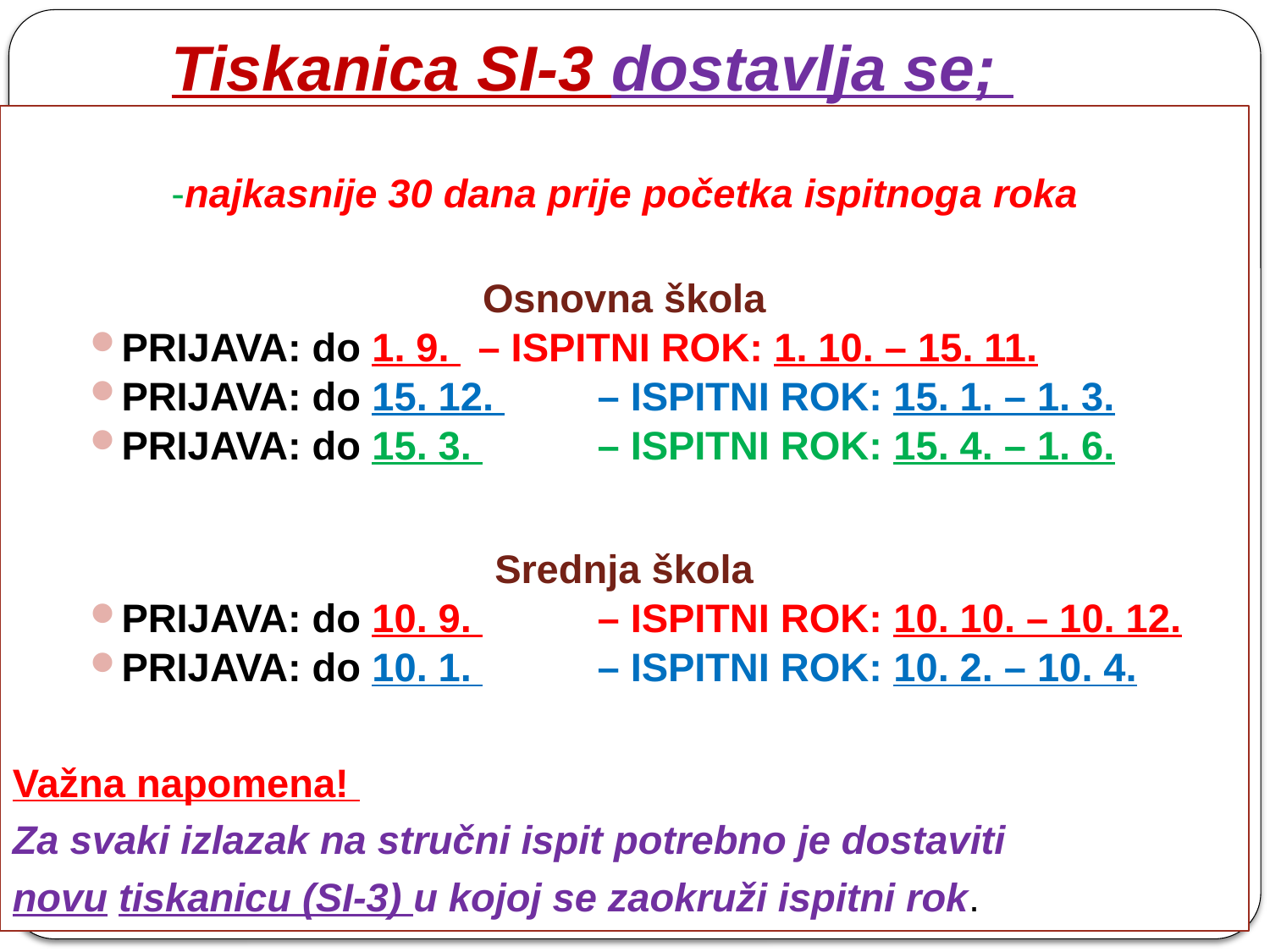

# Tiskanica SI-3 dostavlja se;

-najkasnije 30 dana prije početka ispitnoga roka

Osnovna škola
PRIJAVA: do 1. 9. 	– ISPITNI ROK: 1. 10. – 15. 11.
PRIJAVA: do 15. 12. 	– ISPITNI ROK: 15. 1. – 1. 3.
PRIJAVA: do 15. 3. 	– ISPITNI ROK: 15. 4. – 1. 6.

Srednja škola
PRIJAVA: do 10. 9. 	– ISPITNI ROK: 10. 10. – 10. 12.
PRIJAVA: do 10. 1. 	– ISPITNI ROK: 10. 2. – 10. 4.

Važna napomena!
Za svaki izlazak na stručni ispit potrebno je dostaviti
novu tiskanicu (SI-3) u kojoj se zaokruži ispitni rok.